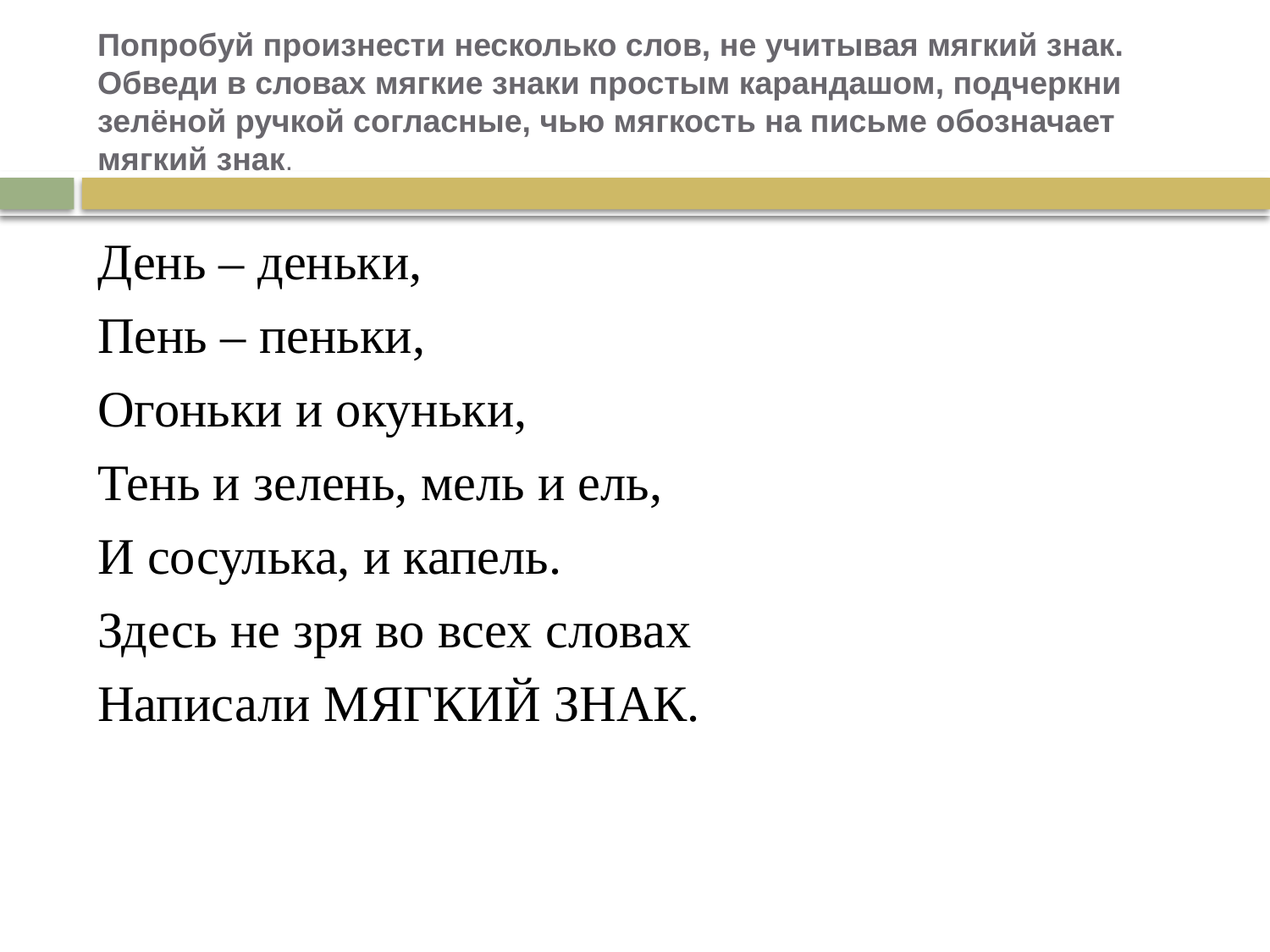

# Попробуй произнести несколько слов, не учитывая мягкий знак. Обведи в словах мягкие знаки простым карандашом, подчеркни зелёной ручкой согласные, чью мягкость на письме обозначает мягкий знак.
День – деньки,
Пень – пеньки,
Огоньки и окуньки,
Тень и зелень, мель и ель,
И сосулька, и капель.
Здесь не зря во всех словах
Написали МЯГКИЙ ЗНАК.